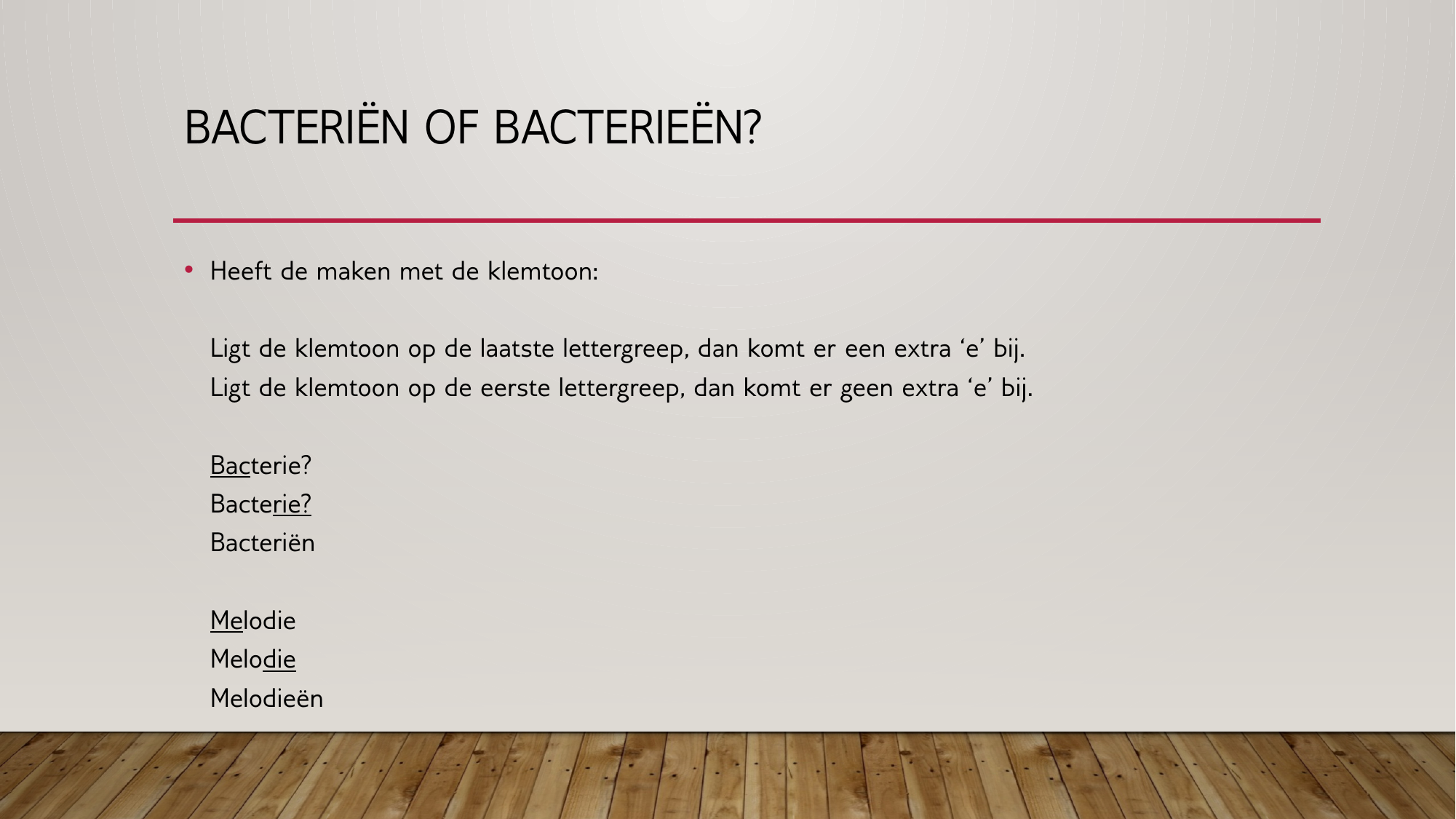

# Bacteriën of Bacterieën?
Heeft de maken met de klemtoon:
Ligt de klemtoon op de laatste lettergreep, dan komt er een extra ‘e’ bij.
Ligt de klemtoon op de eerste lettergreep, dan komt er geen extra ‘e’ bij.
Bacterie?
Bacterie?
Bacteriën
Melodie
Melodie
Melodieën